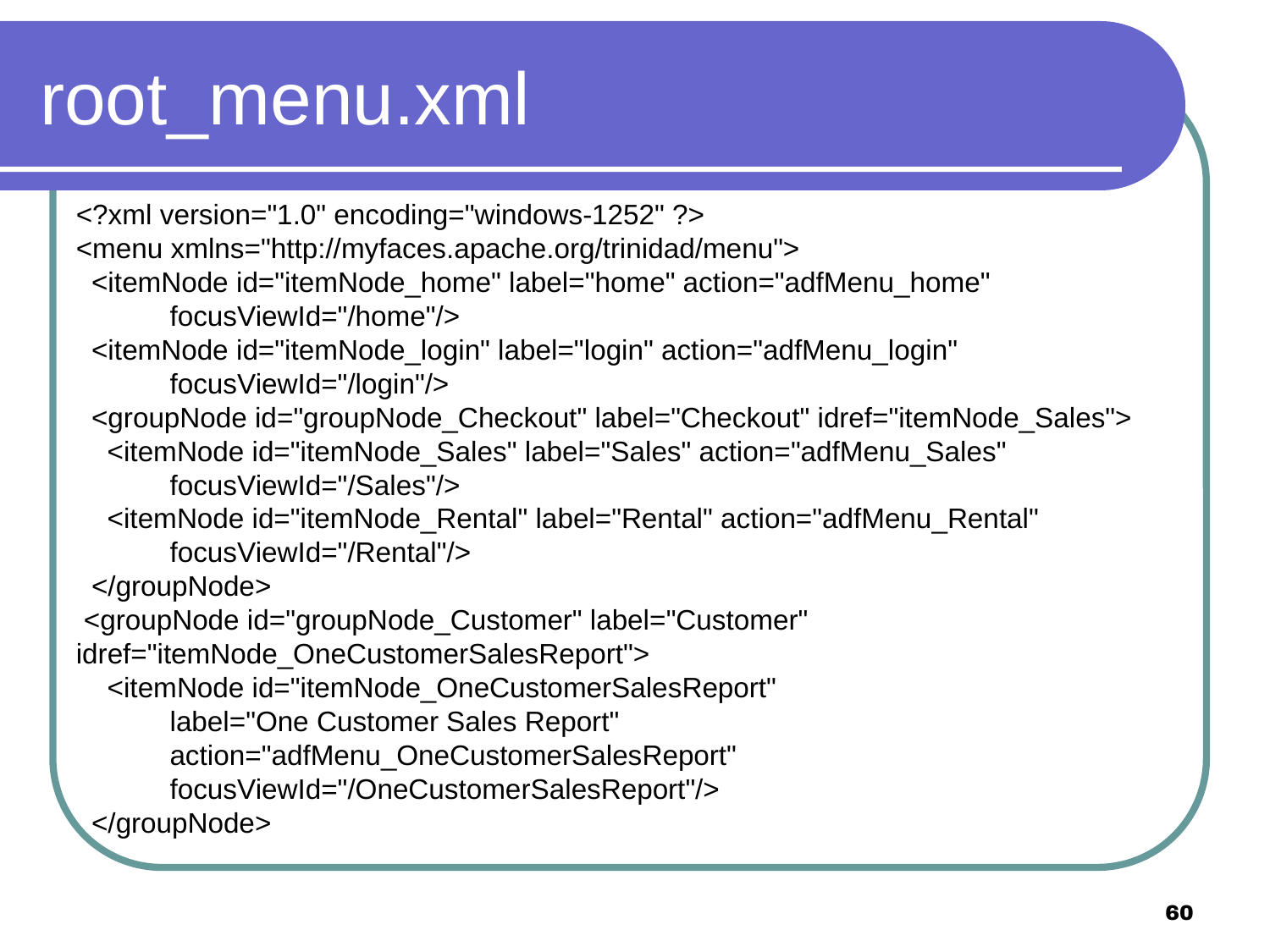

# root_menu.xml
<?xml version="1.0" encoding="windows-1252" ?>
<menu xmlns="http://myfaces.apache.org/trinidad/menu">
  <itemNode id="itemNode_home" label="home" action="adfMenu_home"
            focusViewId="/home"/>
  <itemNode id="itemNode_login" label="login" action="adfMenu_login"
            focusViewId="/login"/>
  <groupNode id="groupNode_Checkout" label="Checkout" idref="itemNode_Sales">
    <itemNode id="itemNode_Sales" label="Sales" action="adfMenu_Sales"
            focusViewId="/Sales"/>
    <itemNode id="itemNode_Rental" label="Rental" action="adfMenu_Rental"
            focusViewId="/Rental"/>
  </groupNode>
 <groupNode id="groupNode_Customer" label="Customer" idref="itemNode_OneCustomerSalesReport">
    <itemNode id="itemNode_OneCustomerSalesReport"
            label="One Customer Sales Report"
            action="adfMenu_OneCustomerSalesReport"
            focusViewId="/OneCustomerSalesReport"/>
  </groupNode>
60